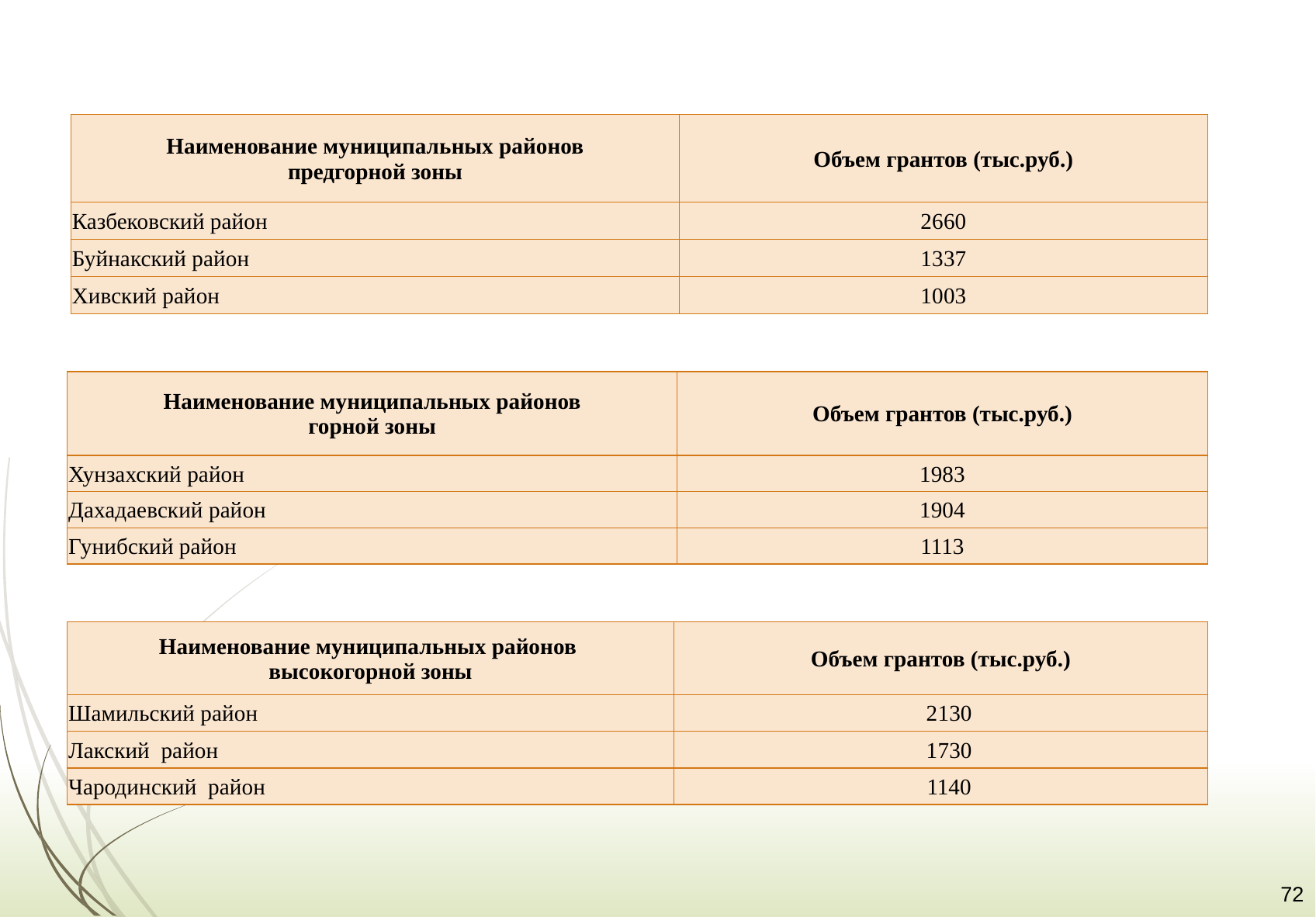

| Наименование муниципальных районов предгорной зоны | Объем грантов (тыс.руб.) |
| --- | --- |
| Казбековский район | 2660 |
| Буйнакский район | 1337 |
| Хивский район | 1003 |
| Наименование муниципальных районов горной зоны | Объем грантов (тыс.руб.) |
| --- | --- |
| Хунзахский район | 1983 |
| Дахадаевский район | 1904 |
| Гунибский район | 1113 |
| Наименование муниципальных районов высокогорной зоны | Объем грантов (тыс.руб.) |
| --- | --- |
| Шамильский район | 2130 |
| Лакский район | 1730 |
| Чародинский район | 1140 |
72